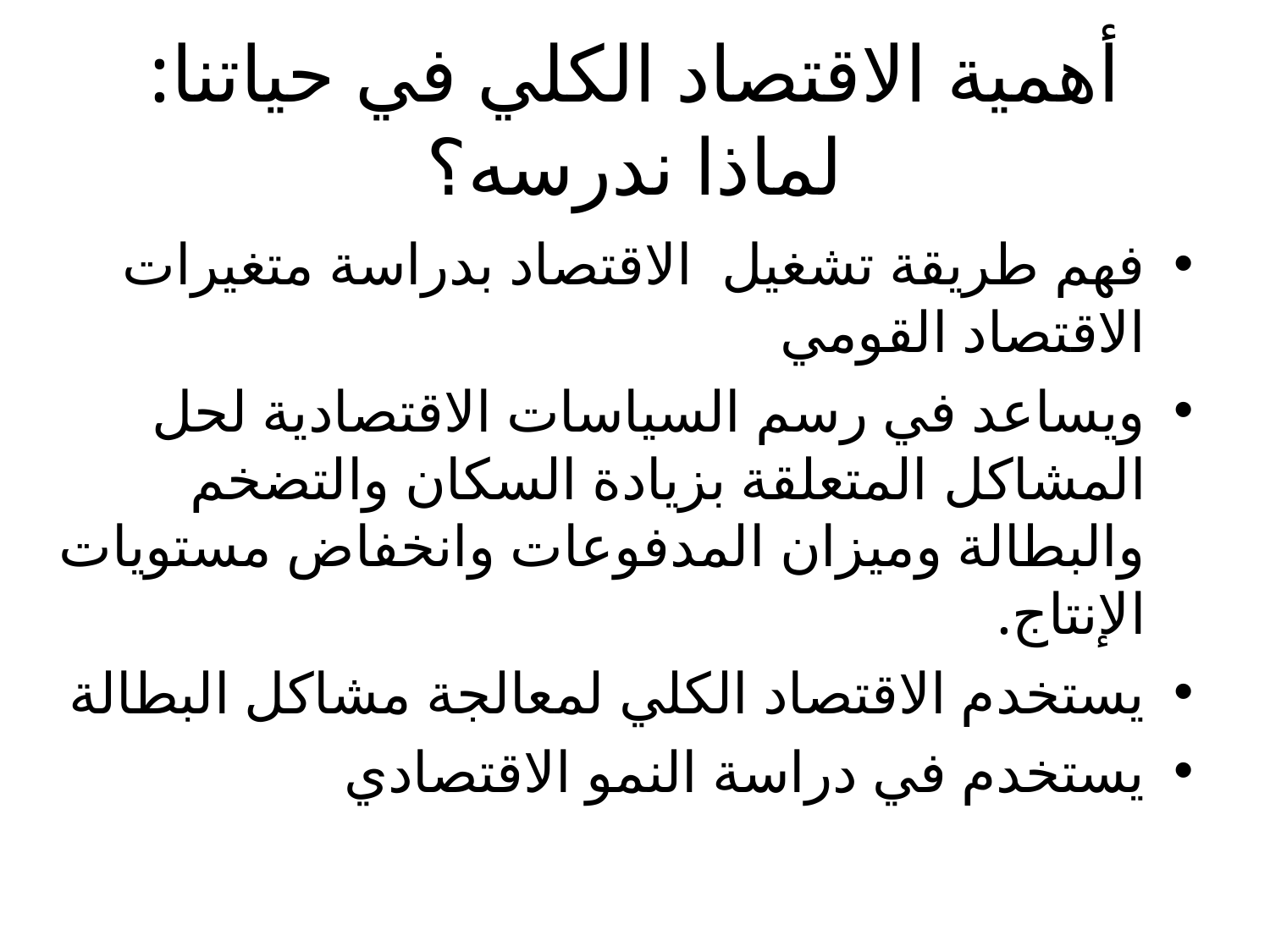

# أهمية الاقتصاد الكلي في حياتنا: لماذا ندرسه؟
فهم طريقة تشغيل  الاقتصاد بدراسة متغيرات الاقتصاد القومي
ويساعد في رسم السياسات الاقتصادية لحل المشاكل المتعلقة بزيادة السكان والتضخم والبطالة وميزان المدفوعات وانخفاض مستويات الإنتاج.
يستخدم الاقتصاد الكلي لمعالجة مشاكل البطالة
يستخدم في دراسة النمو الاقتصادي